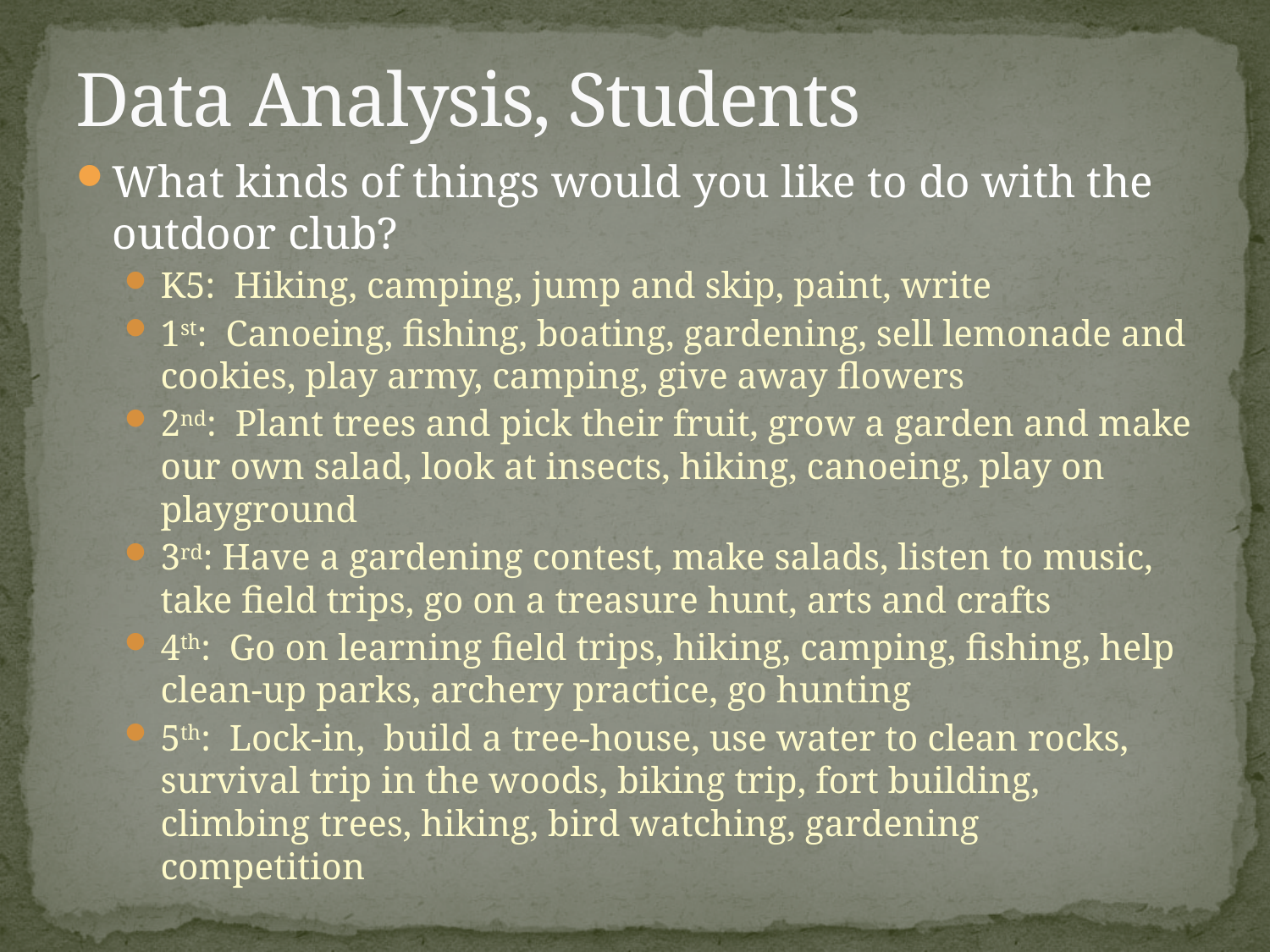

# Data Analysis, Students
What kinds of things would you like to do with the outdoor club?
K5:  Hiking, camping, jump and skip, paint, write
1st:  Canoeing, fishing, boating, gardening, sell lemonade and cookies, play army, camping, give away flowers
2nd:  Plant trees and pick their fruit, grow a garden and make our own salad, look at insects, hiking, canoeing, play on playground
3rd: Have a gardening contest, make salads, listen to music, take field trips, go on a treasure hunt, arts and crafts
4th:  Go on learning field trips, hiking, camping, fishing, help clean-up parks, archery practice, go hunting
5th:  Lock-in,  build a tree-house, use water to clean rocks, survival trip in the woods, biking trip, fort building, climbing trees, hiking, bird watching, gardening competition